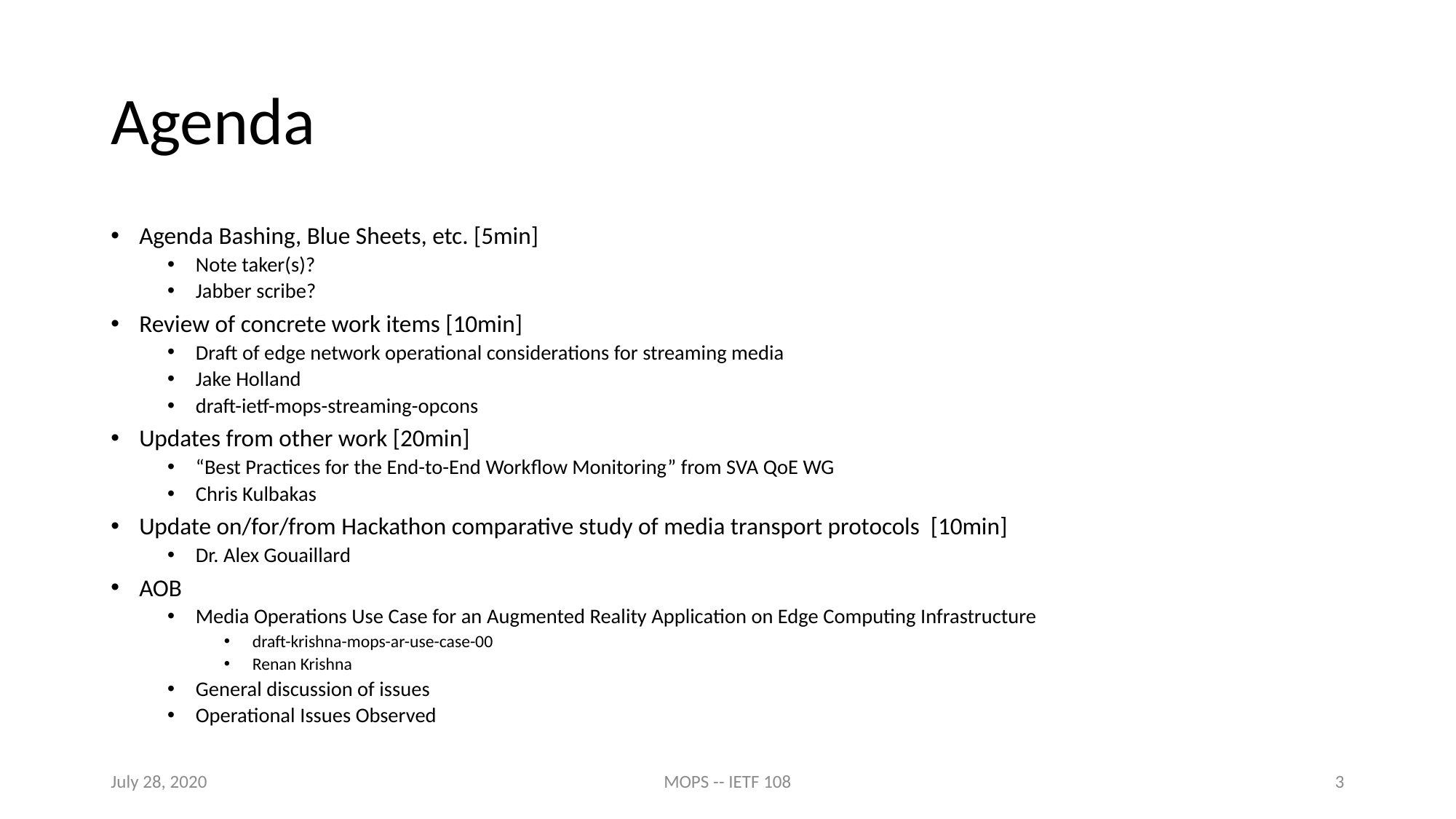

# Agenda
Agenda Bashing, Blue Sheets, etc. [5min]
Note taker(s)?
Jabber scribe?
Review of concrete work items [10min]
Draft of edge network operational considerations for streaming media
Jake Holland
draft-ietf-mops-streaming-opcons
Updates from other work [20min]
“Best Practices for the End-to-End Workflow Monitoring” from SVA QoE WG
Chris Kulbakas
Update on/for/from Hackathon comparative study of media transport protocols  [10min]
Dr. Alex Gouaillard
AOB
Media Operations Use Case for an Augmented Reality Application on Edge Computing Infrastructure
draft-krishna-mops-ar-use-case-00
Renan Krishna
General discussion of issues
Operational Issues Observed
July 28, 2020
MOPS -- IETF 108
3